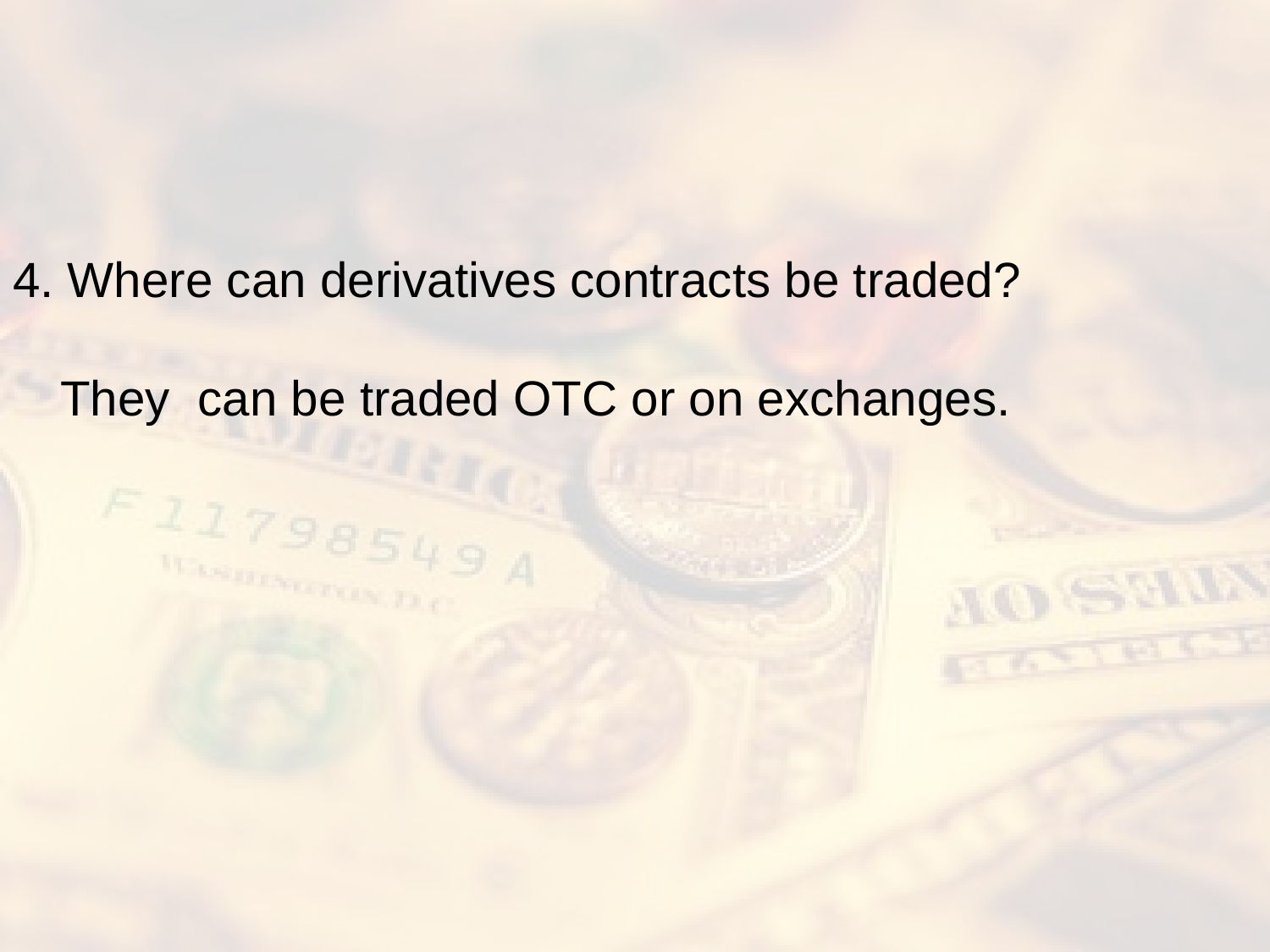

#
4. Where can derivatives contracts be traded?
They  can be traded OTC or on exchanges.